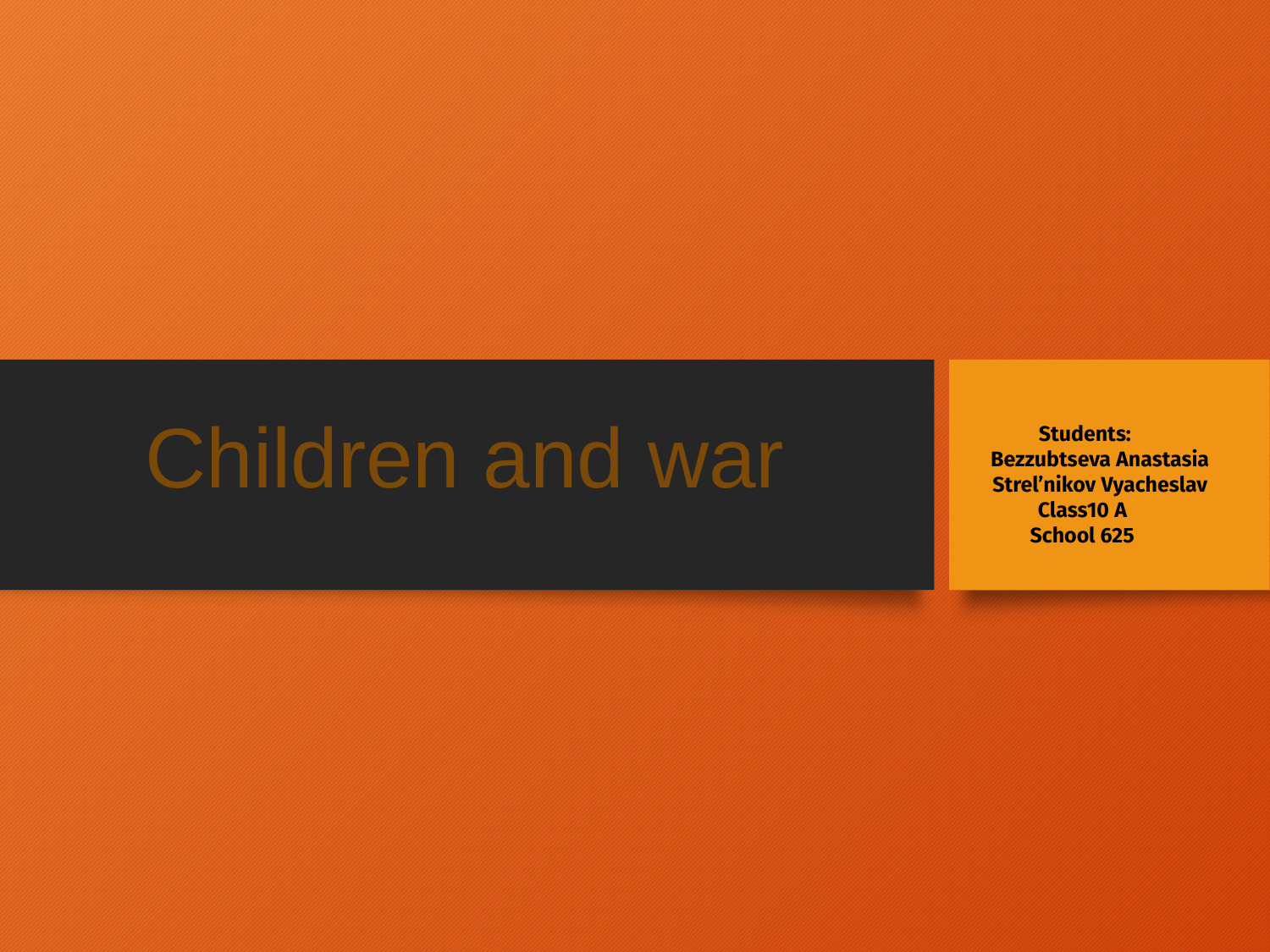

# Children and war
 Students:
       Bezzubtseva Anastasia
       Strel’nikov Vyacheslav
Class10 А
School 625